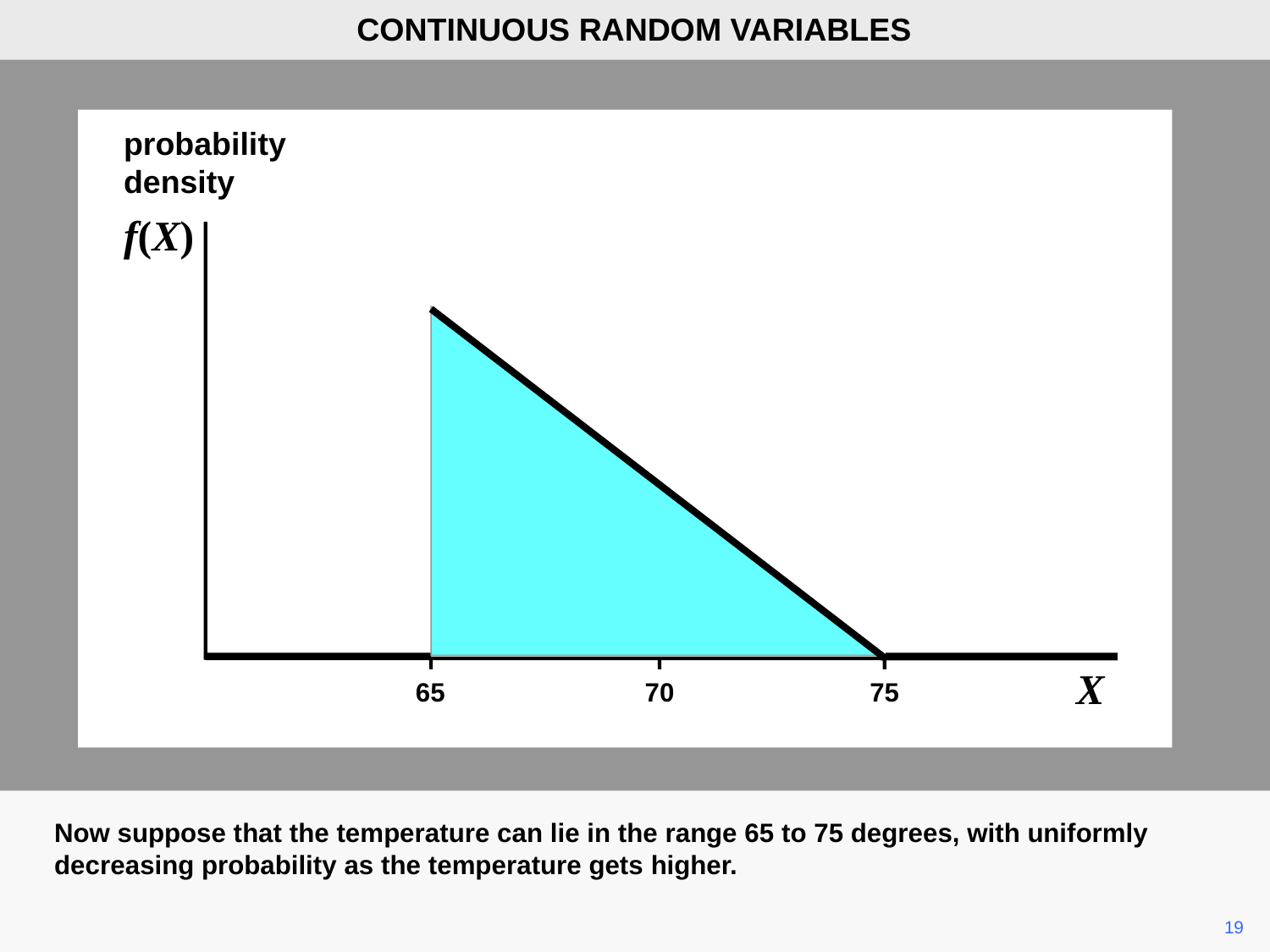

CONTINUOUS RANDOM VARIABLES

probability
density
f(X)

X

65
70
75

Now suppose that the temperature can lie in the range 65 to 75 degrees, with uniformly decreasing probability as the temperature gets higher.
	19